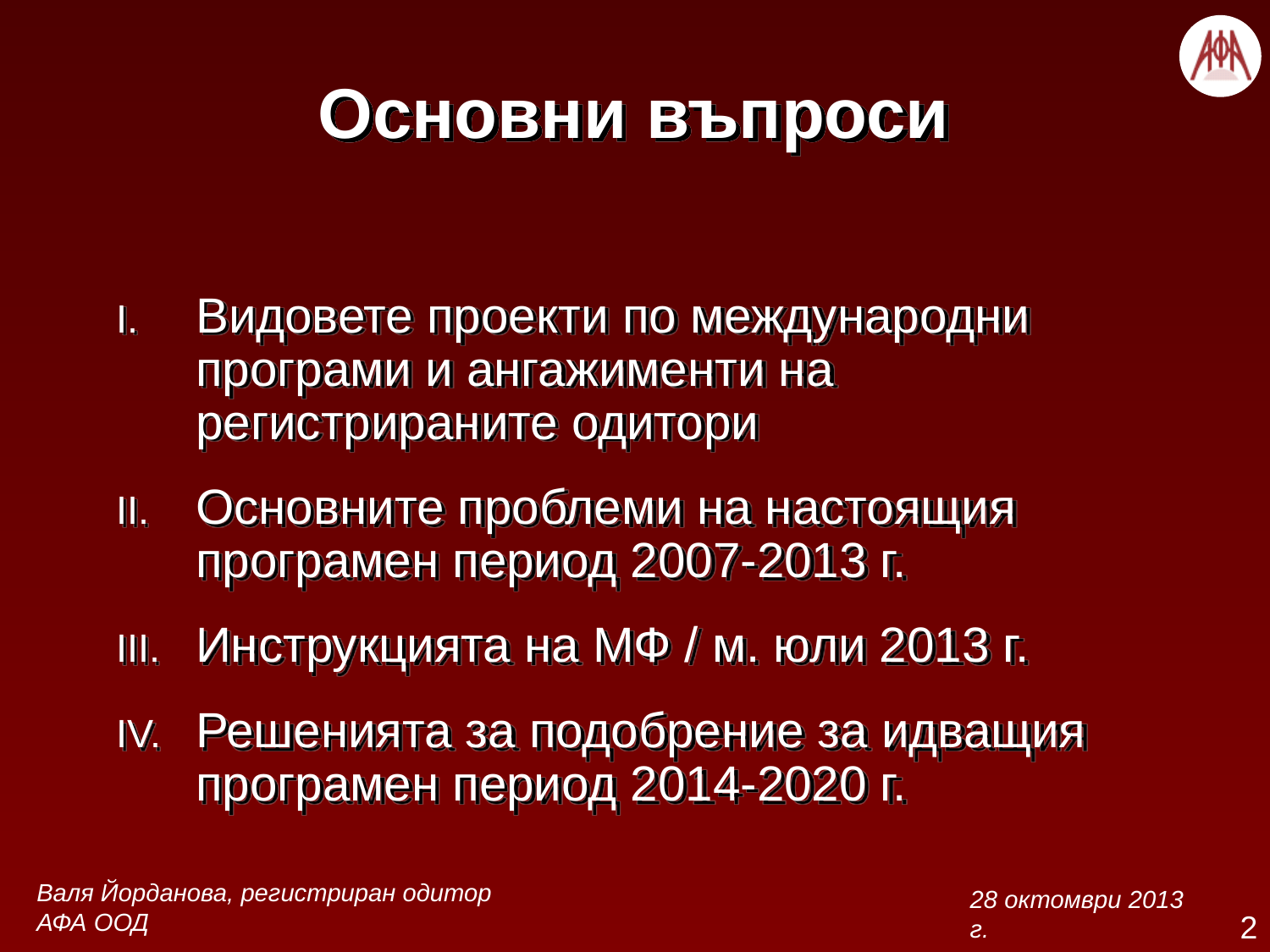

# Основни въпроси
Видовете проекти по международни програми и ангажименти на регистрираните одитори
Основните проблеми на настоящия програмен период 2007-2013 г.
Инструкцията на МФ / м. юли 2013 г.
Решенията за подобрение за идващия програмен период 2014-2020 г.